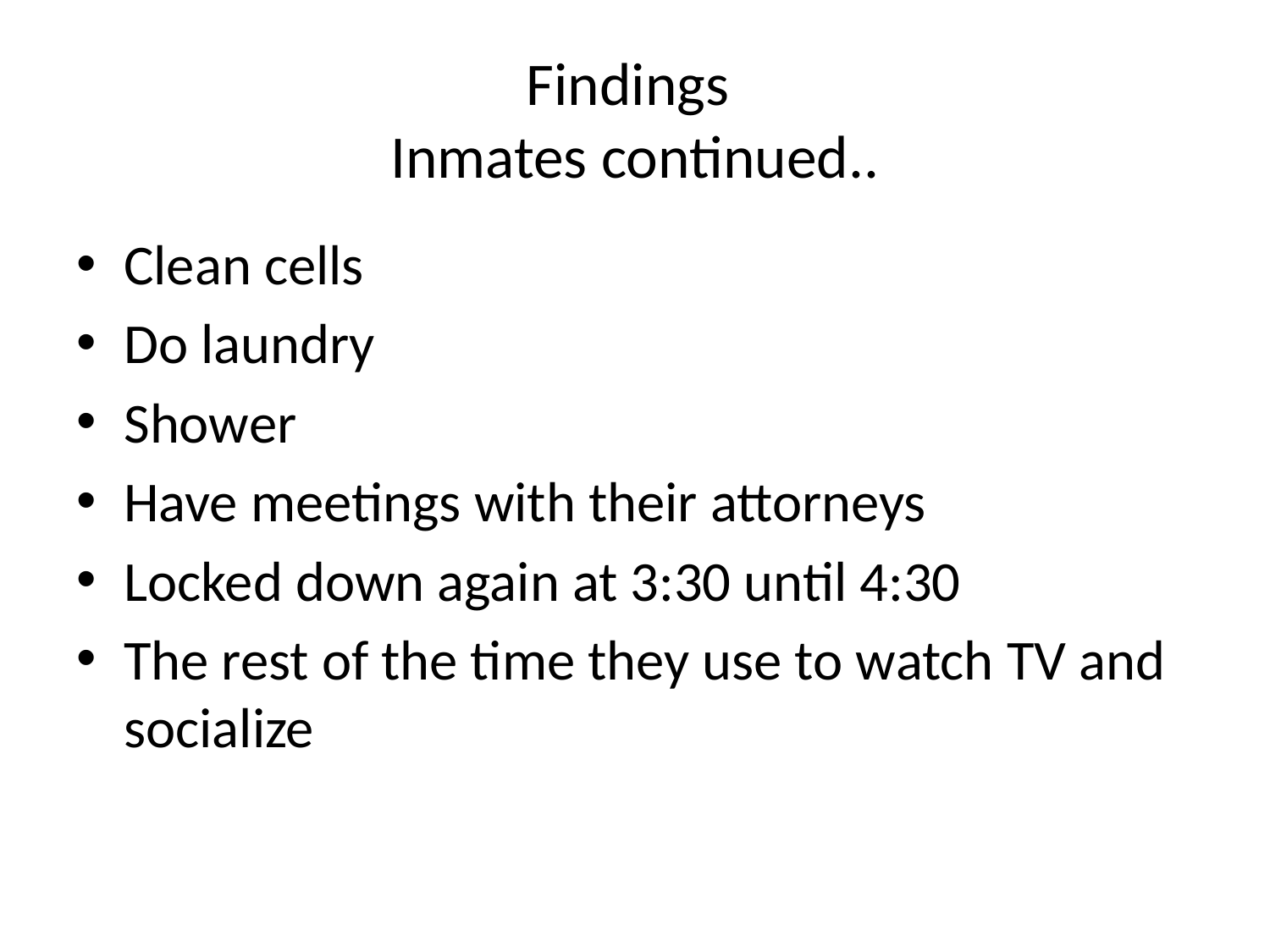

# Findings Inmates continued..
Clean cells
Do laundry
Shower
Have meetings with their attorneys
Locked down again at 3:30 until 4:30
The rest of the time they use to watch TV and socialize